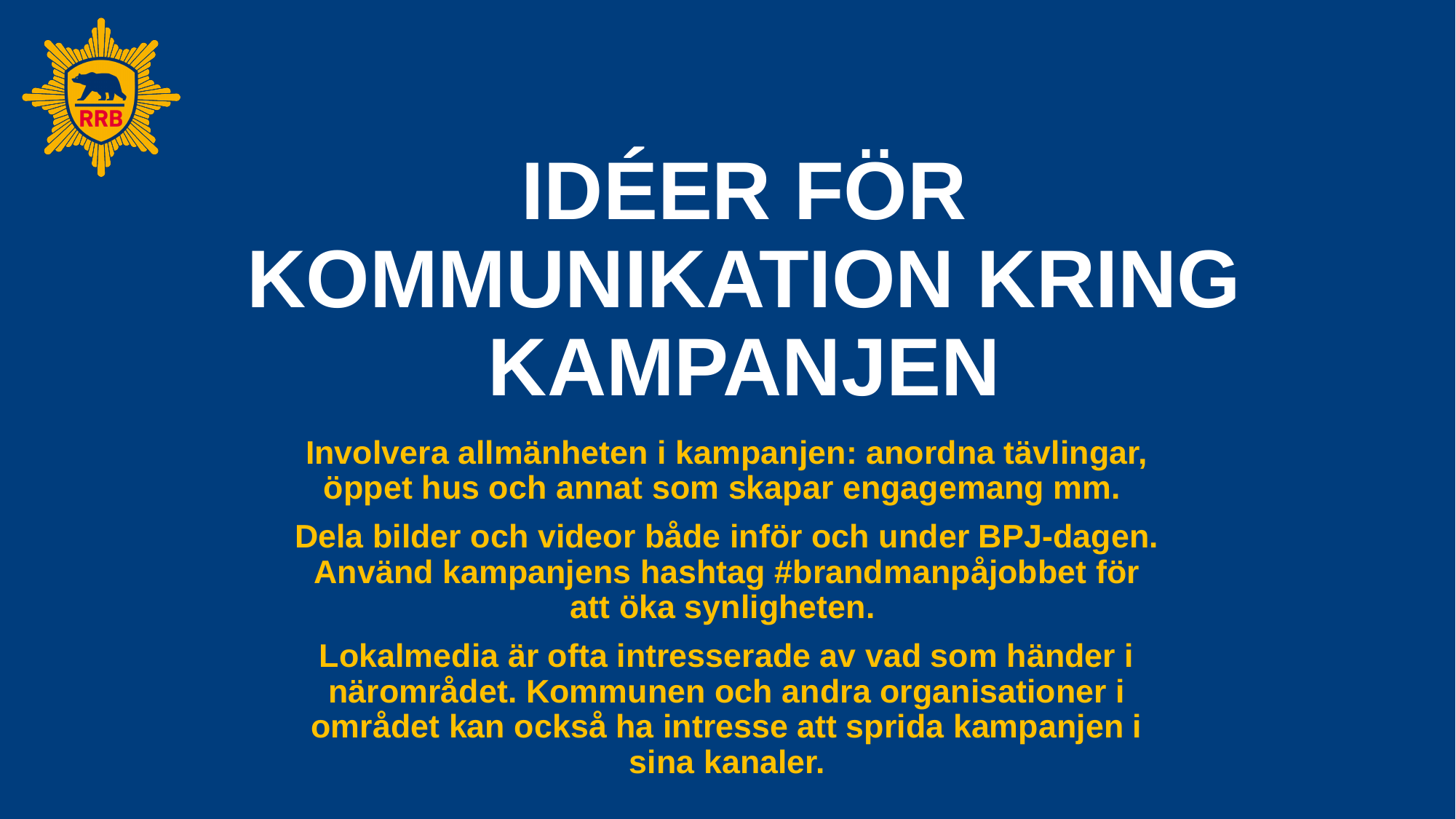

# IDÉER FÖR KOMMUNIKATION KRING KAMPANJEN
Involvera allmänheten i kampanjen: anordna tävlingar, öppet hus och annat som skapar engagemang mm.
Dela bilder och videor både inför och under BPJ-dagen. Använd kampanjens hashtag #brandmanpåjobbet för att öka synligheten.
Lokalmedia är ofta intresserade av vad som händer i närområdet. Kommunen och andra organisationer i området kan också ha intresse att sprida kampanjen i sina kanaler.